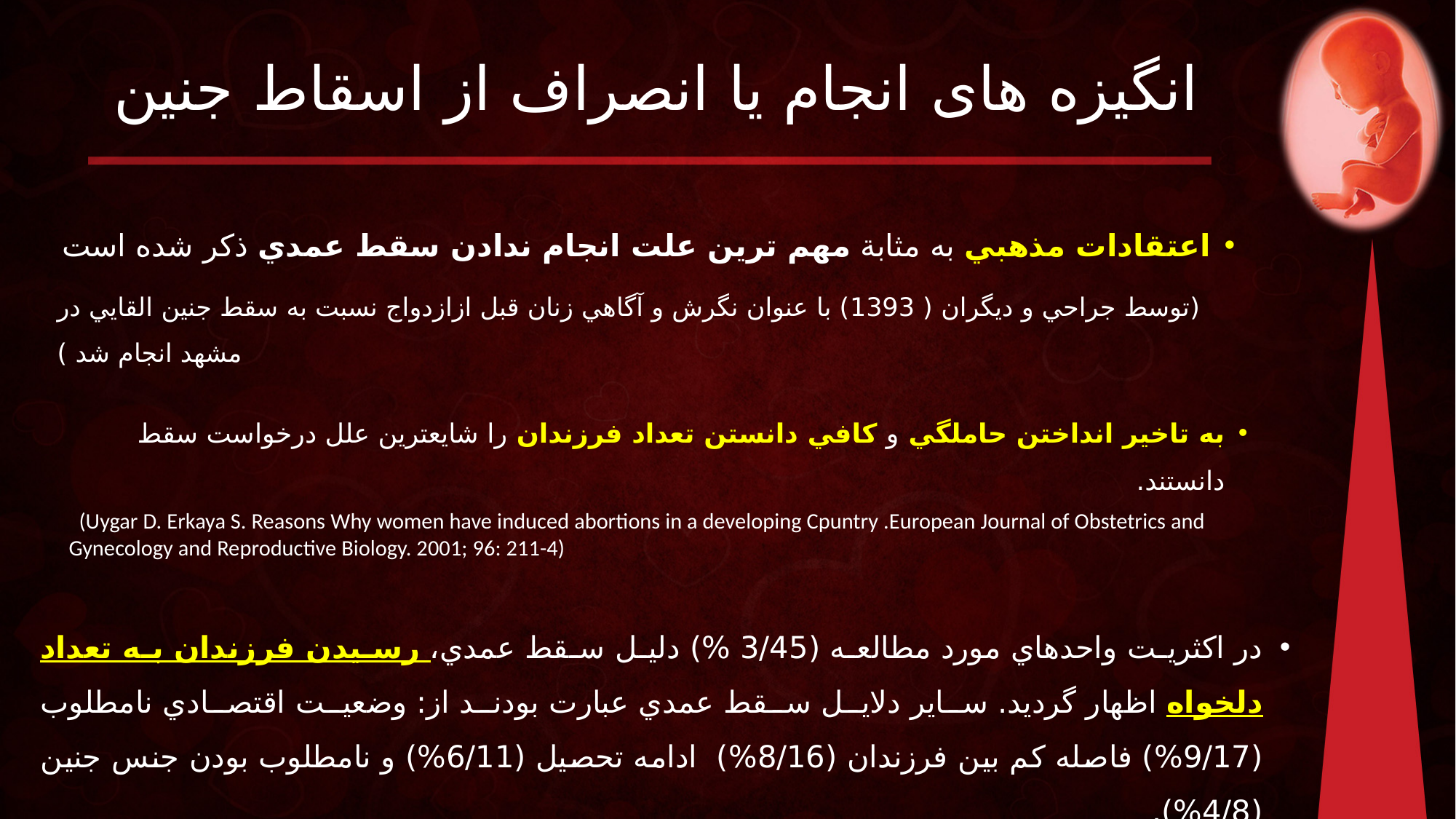

# انگیزه های انجام یا انصراف از اسقاط جنین
اعتقادات مذهبي به مثابة مهم ترين علت انجام ندادن سقط عمدي ذكر شده است
(توسط جراحي و ديگران ( 1393) با عنوان نگرش و آگاهي زنان قبل ازازدواج نسبت به سقط جنين القايي در مشهد انجام شد )
به تاخير انداختن حاملگي و كافي دانستن تعداد فرزندان را شايعترين علل درخواست سقط دانستند.
  (Uygar D. Erkaya S. Reasons Why women have induced abortions in a developing Cpuntry .European Journal of Obstetrics and Gynecology and Reproductive Biology. 2001; 96: 211-4)

در اكثريت واحدهاي مورد مطالعه (3/45 %) دليل سقط عمدي، رسيدن فرزندان به تعداد دلخواه اظهار گرديد. ساير دلايل سقط عمدي عبارت بودند از: وضعيت اقتصادي نامطلوب (9/17%) فاصله كم بين فرزندان (8/16%)  ادامه تحصيل (6/11%) و نامطلوب بودن جنس جنين (4/8%).
شيوع، علل و پيامدهاي سقط عمدي در زنان شهر اردبيل در سال 1390 ، مجله دانشگاه علوم پزشكي اردبيل دوره دوازدهم، شماره چهارم، زمستان 1391